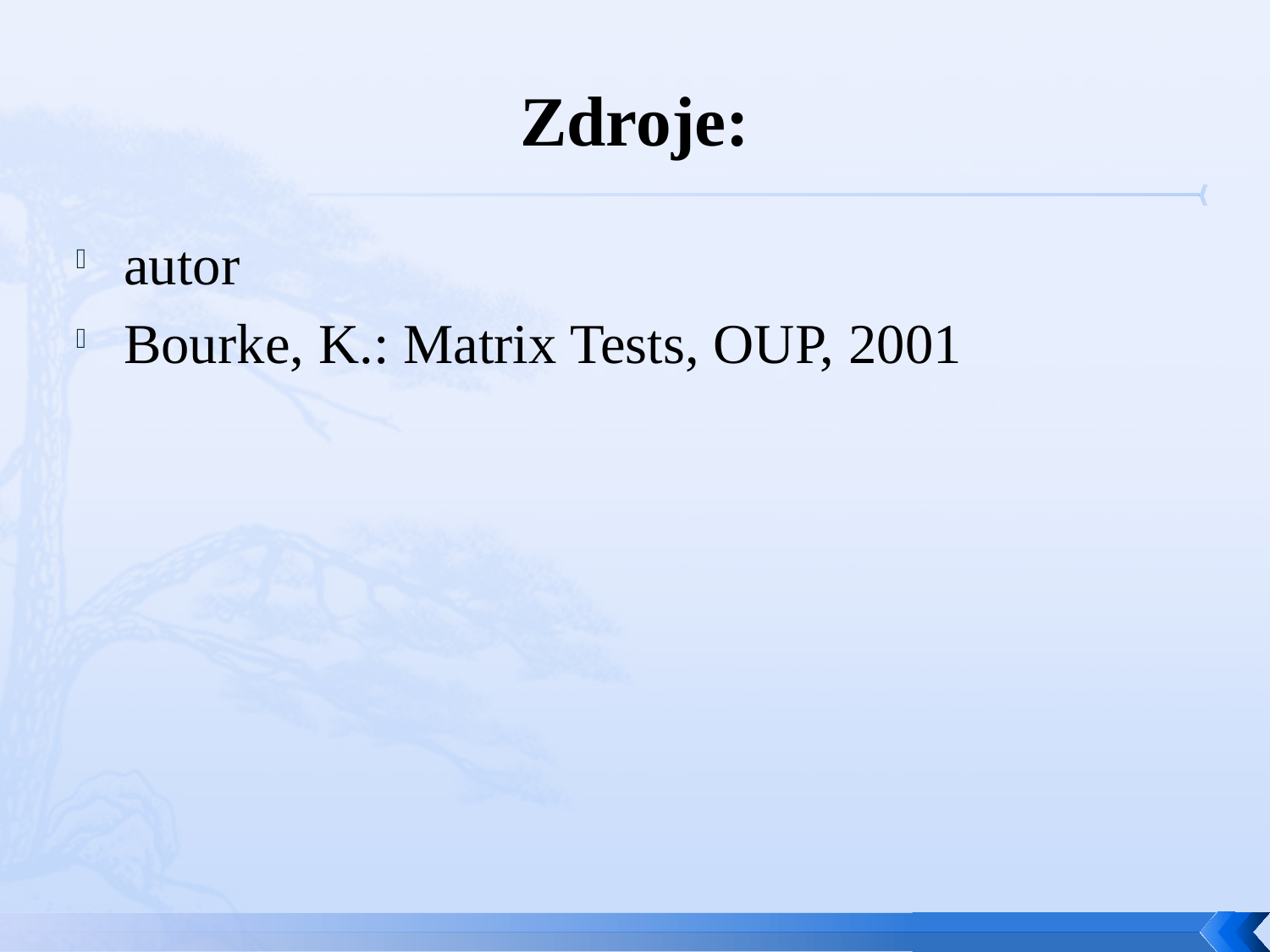

# Zdroje:
autor
Bourke, K.: Matrix Tests, OUP, 2001